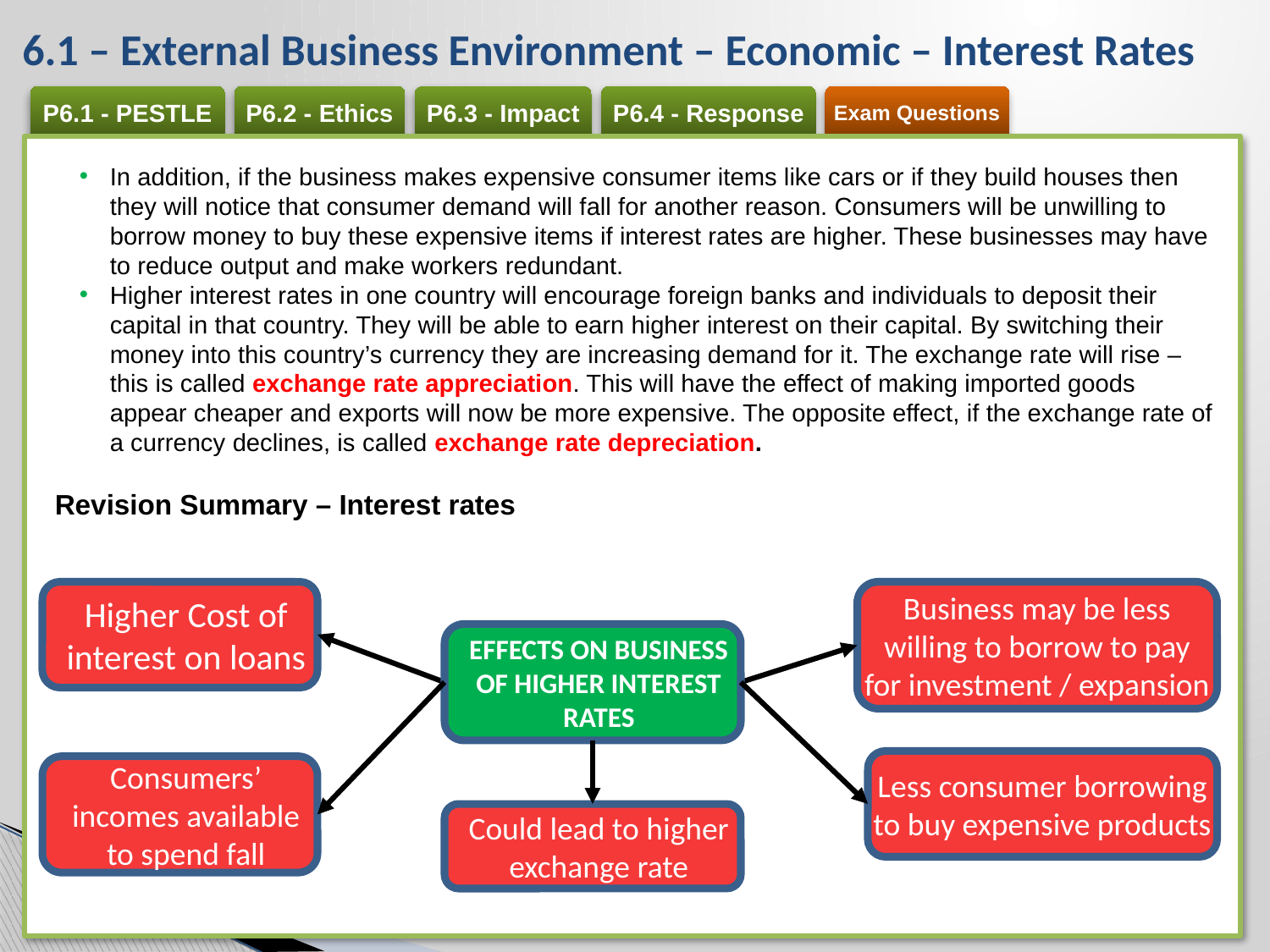

# 6.1 – External Business Environment – Economic – Interest Rates
In addition, if the business makes expensive consumer items like cars or if they build houses then they will notice that consumer demand will fall for another reason. Consumers will be unwilling to borrow money to buy these expensive items if interest rates are higher. These businesses may have to reduce output and make workers redundant.
Higher interest rates in one country will encourage foreign banks and individuals to deposit their capital in that country. They will be able to earn higher interest on their capital. By switching their money into this country’s currency they are increasing demand for it. The exchange rate will rise – this is called exchange rate appreciation. This will have the effect of making imported goods appear cheaper and exports will now be more expensive. The opposite effect, if the exchange rate of a currency declines, is called exchange rate depreciation.
Revision Summary – Interest rates
Higher Cost of interest on loans
Business may be less willing to borrow to pay for investment / expansion
EFFECTS ON BUSINESS OF HIGHER INTEREST RATES
Consumers’ incomes available to spend fall
Less consumer borrowing to buy expensive products
Could lead to higher exchange rate